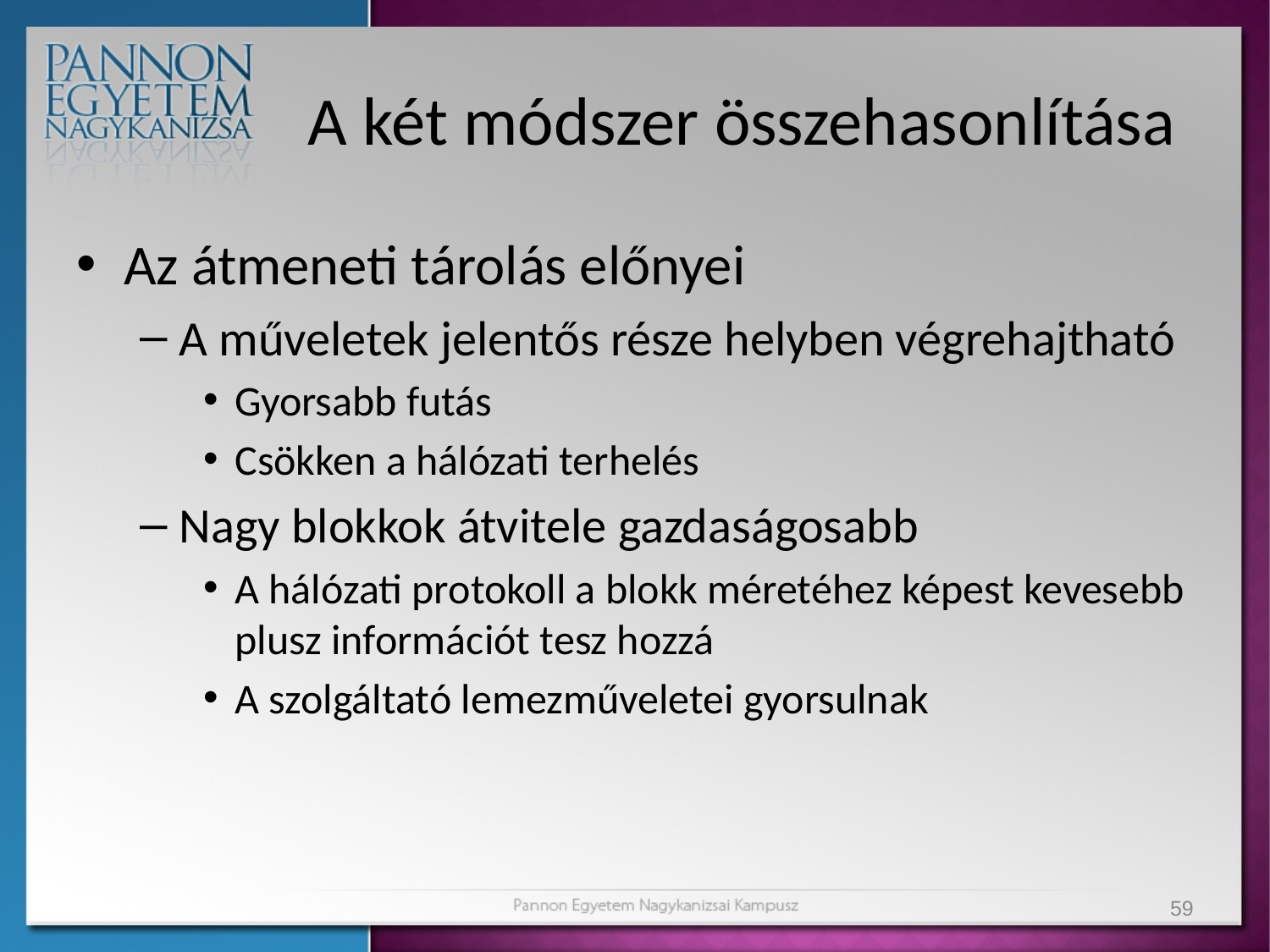

# A két módszer összehasonlítása
Az átmeneti tárolás előnyei
A műveletek jelentős része helyben végrehajtható
Gyorsabb futás
Csökken a hálózati terhelés
Nagy blokkok átvitele gazdaságosabb
A hálózati protokoll a blokk méretéhez képest kevesebb plusz információt tesz hozzá
A szolgáltató lemezműveletei gyorsulnak
59